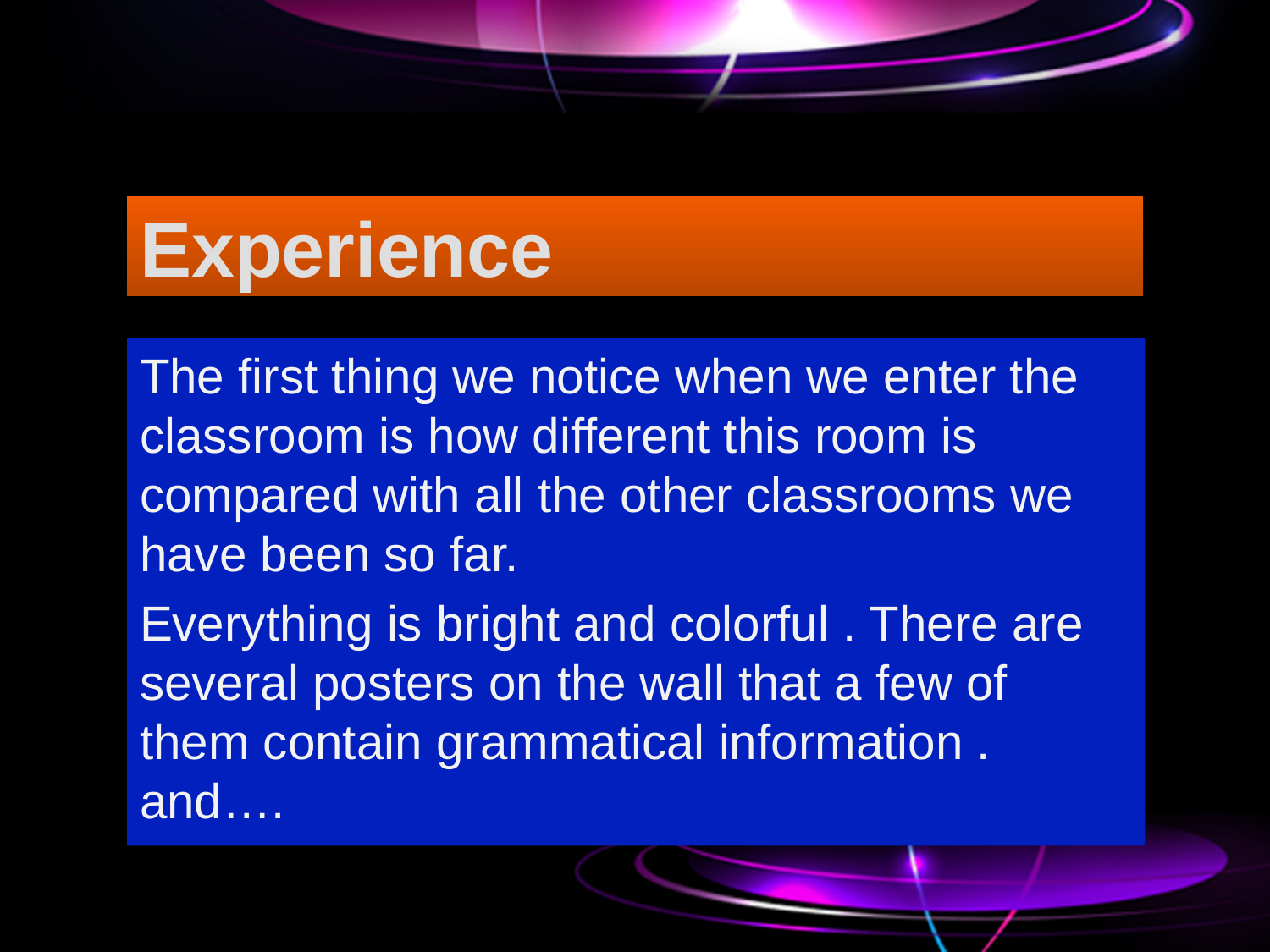

# Experience
The first thing we notice when we enter the classroom is how different this room is compared with all the other classrooms we have been so far.
Everything is bright and colorful . There are several posters on the wall that a few of them contain grammatical information . and….